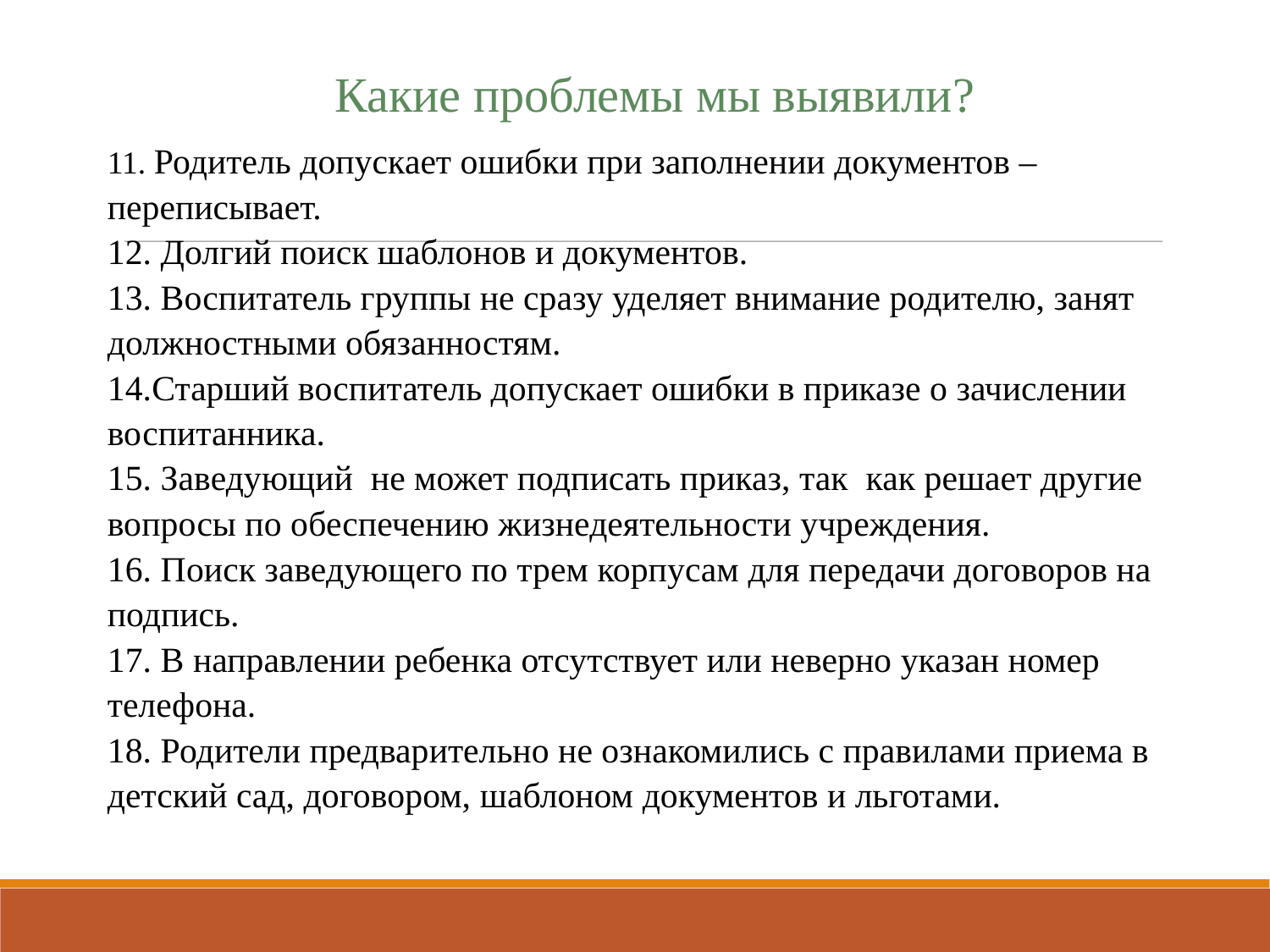

Какие проблемы мы выявили?
11. Родитель допускает ошибки при заполнении документов – переписывает.
12. Долгий поиск шаблонов и документов.
13. Воспитатель группы не сразу уделяет внимание родителю, занят должностными обязанностям.
14.Старший воспитатель допускает ошибки в приказе о зачислении воспитанника.
15. Заведующий  не может подписать приказ, так  как решает другие вопросы по обеспечению жизнедеятельности учреждения.
16. Поиск заведующего по трем корпусам для передачи договоров на подпись.
17. В направлении ребенка отсутствует или неверно указан номер телефона.
18. Родители предварительно не ознакомились с правилами приема в детский сад, договором, шаблоном документов и льготами.